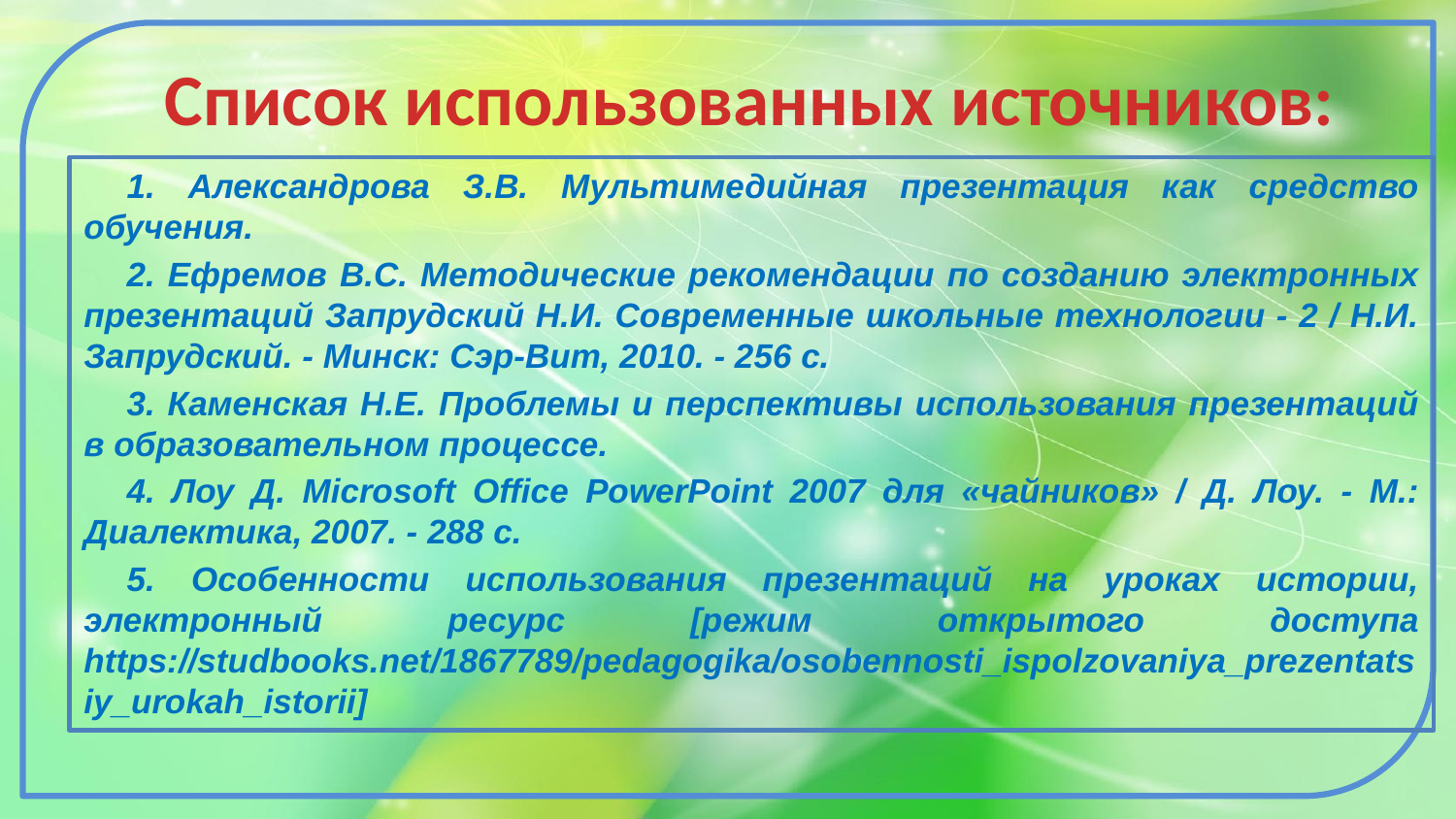

# Список использованных источников:
1. Александрова З.В. Мультимедийная презентация как средство обучения.
2. Ефремов В.С. Методические рекомендации по созданию электронных презентаций Запрудский Н.И. Современные школьные технологии - 2 / Н.И. Запрудский. - Минск: Сэр-Вит, 2010. - 256 с.
3. Каменская Н.Е. Проблемы и перспективы использования презентаций в образовательном процессе.
4. Лоу Д. Microsoft Office PowerPoint 2007 для «чайников» / Д. Лоу. - М.: Диалектика, 2007. - 288 с.
5. Особенности использования презентаций на уроках истории, электронный ресурс [режим открытого доступа https://studbooks.net/1867789/pedagogika/osobennosti_ispolzovaniya_prezentatsiy_urokah_istorii]